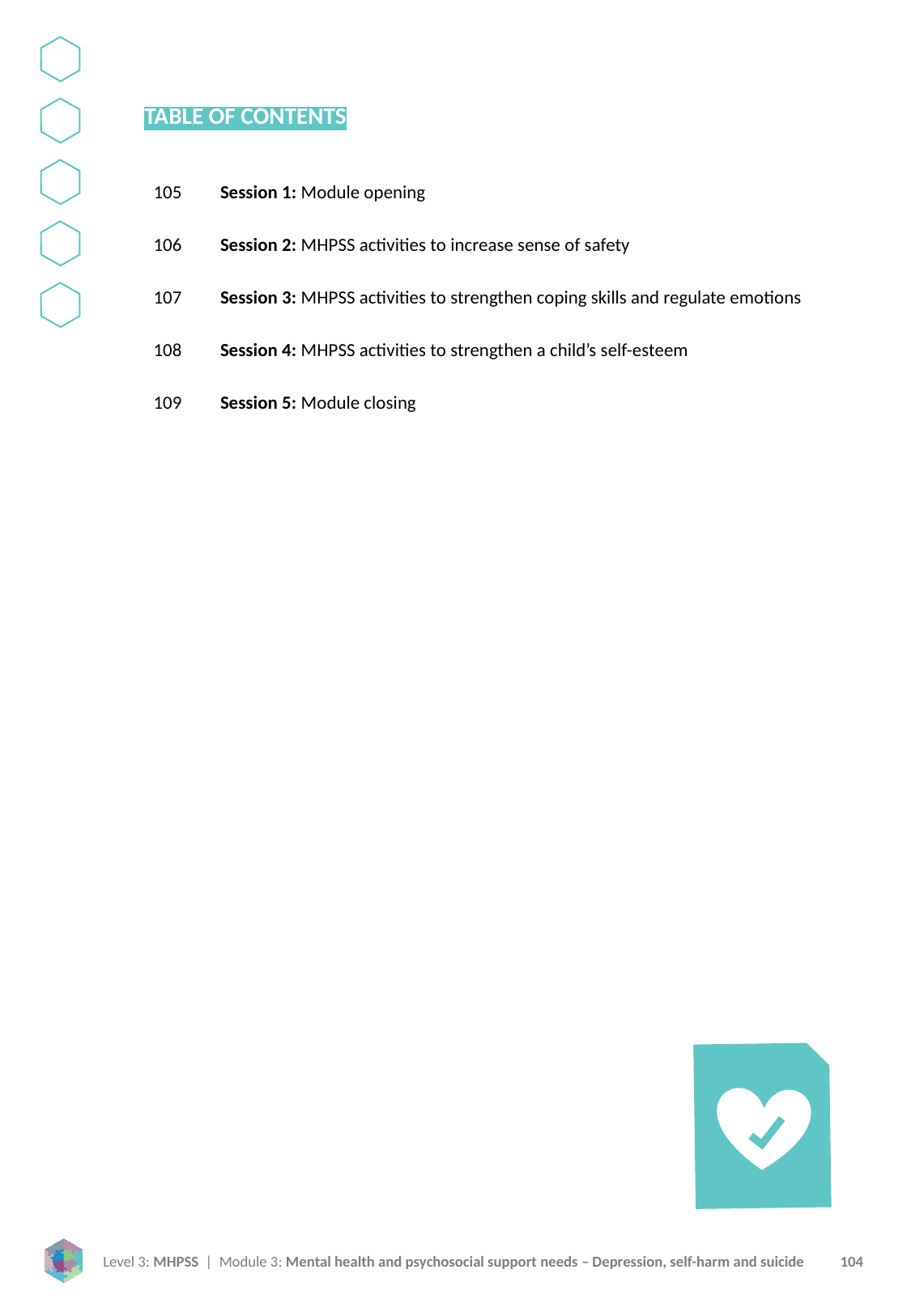

TABLE OF CONTENTS

105
106
107
108
109
Session 1: Module opening
Session 2: MHPSS activities to increase sense of safety
Session 3: MHPSS activities to strengthen coping skills and regulate emotions
Session 4: MHPSS activities to strengthen a child’s self-esteem
Session 5: Module closing